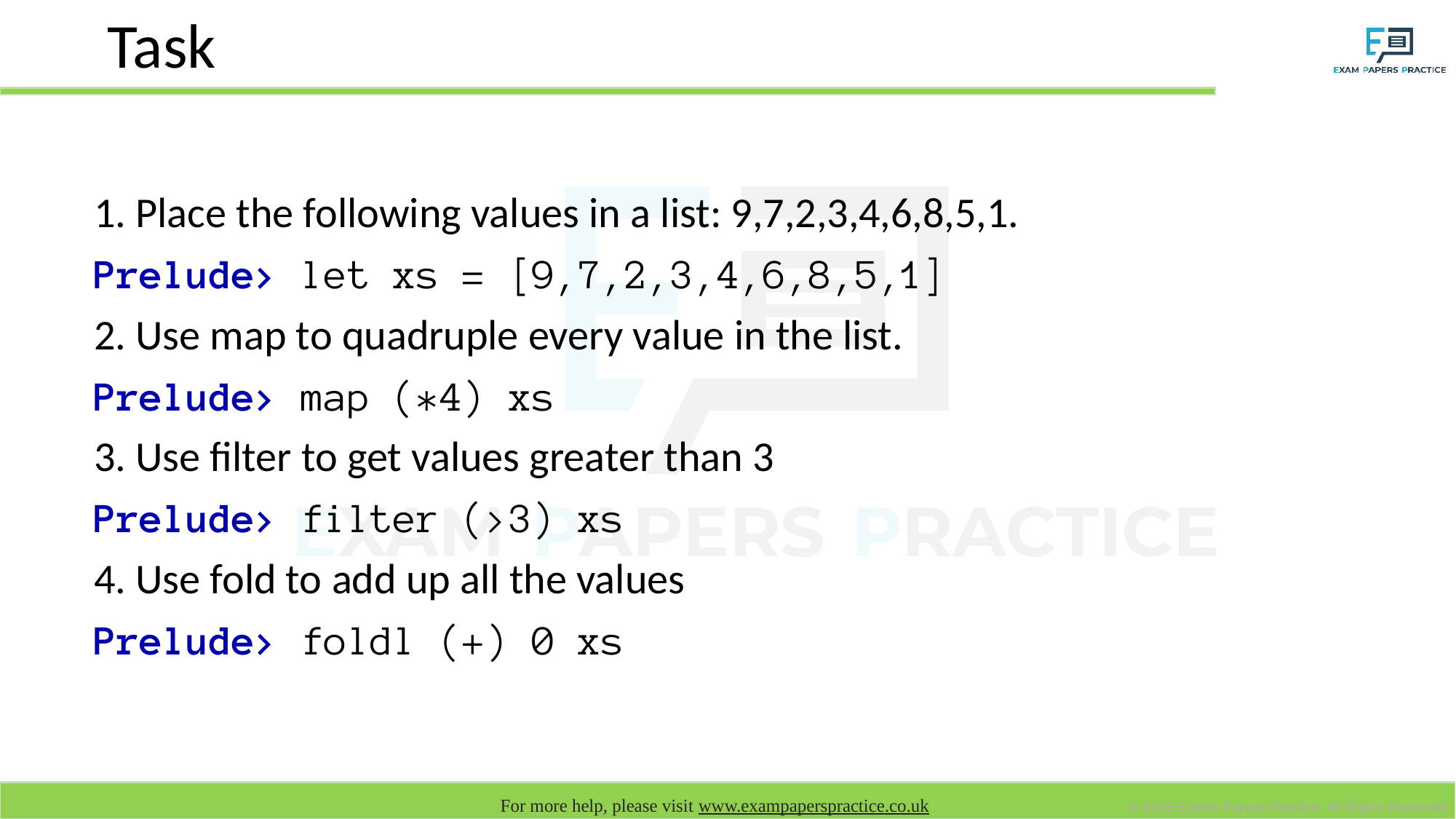

# Task
1. Place the following values in a list: 9,7,2,3,4,6,8,5,1.
Prelude> let xs = [9,7,2,3,4,6,8,5,1]
2. Use map to quadruple every value in the list.
Prelude> map (*4) xs
3. Use filter to get values greater than 3
Prelude> filter (>3) xs
4. Use fold to add up all the values
Prelude> foldl (+) 0 xs